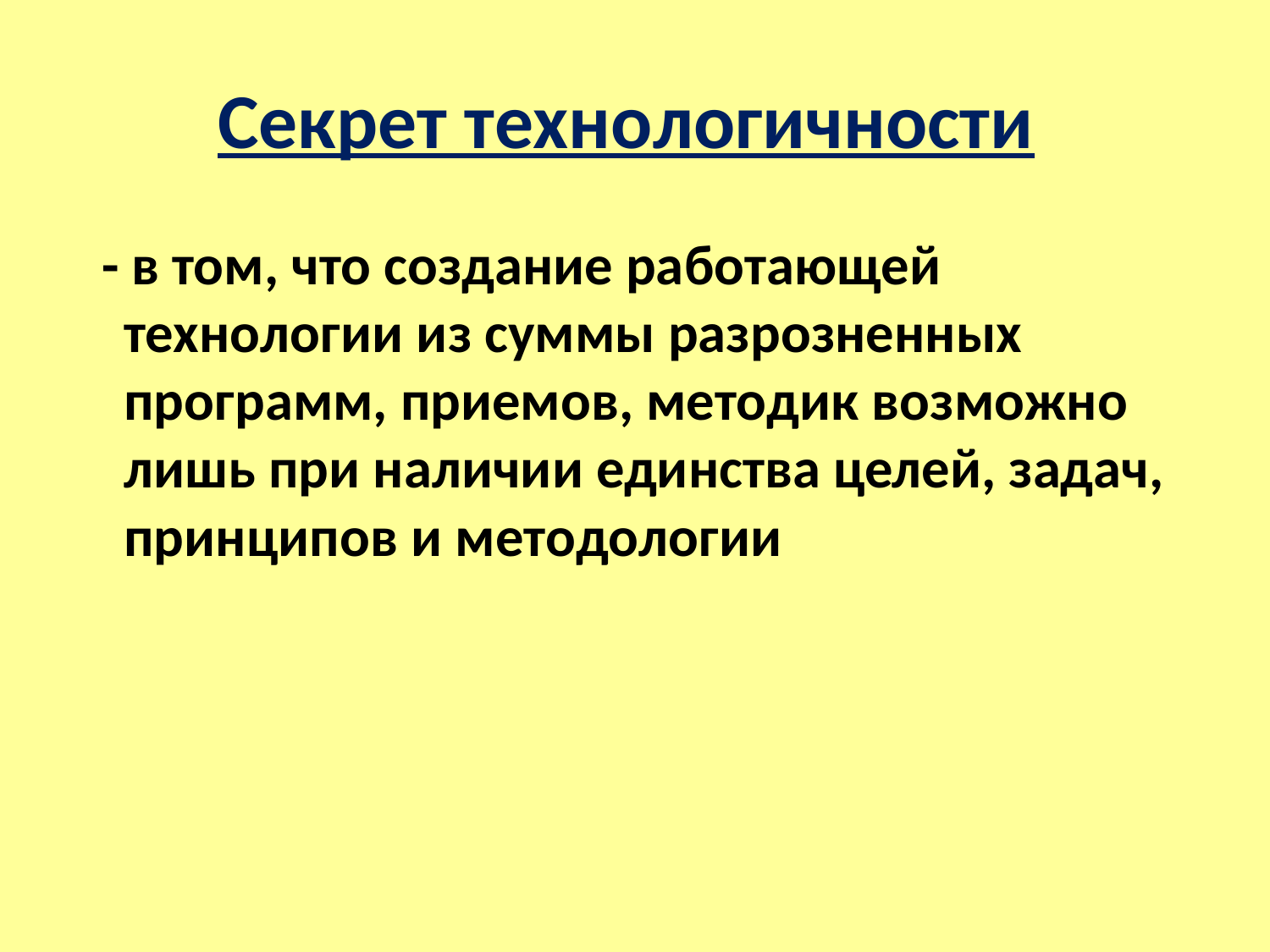

# Секрет технологичности
  - в том, что создание работающей технологии из суммы разрозненных программ, приемов, методик возможно лишь при наличии единства целей, задач, принципов и методологии